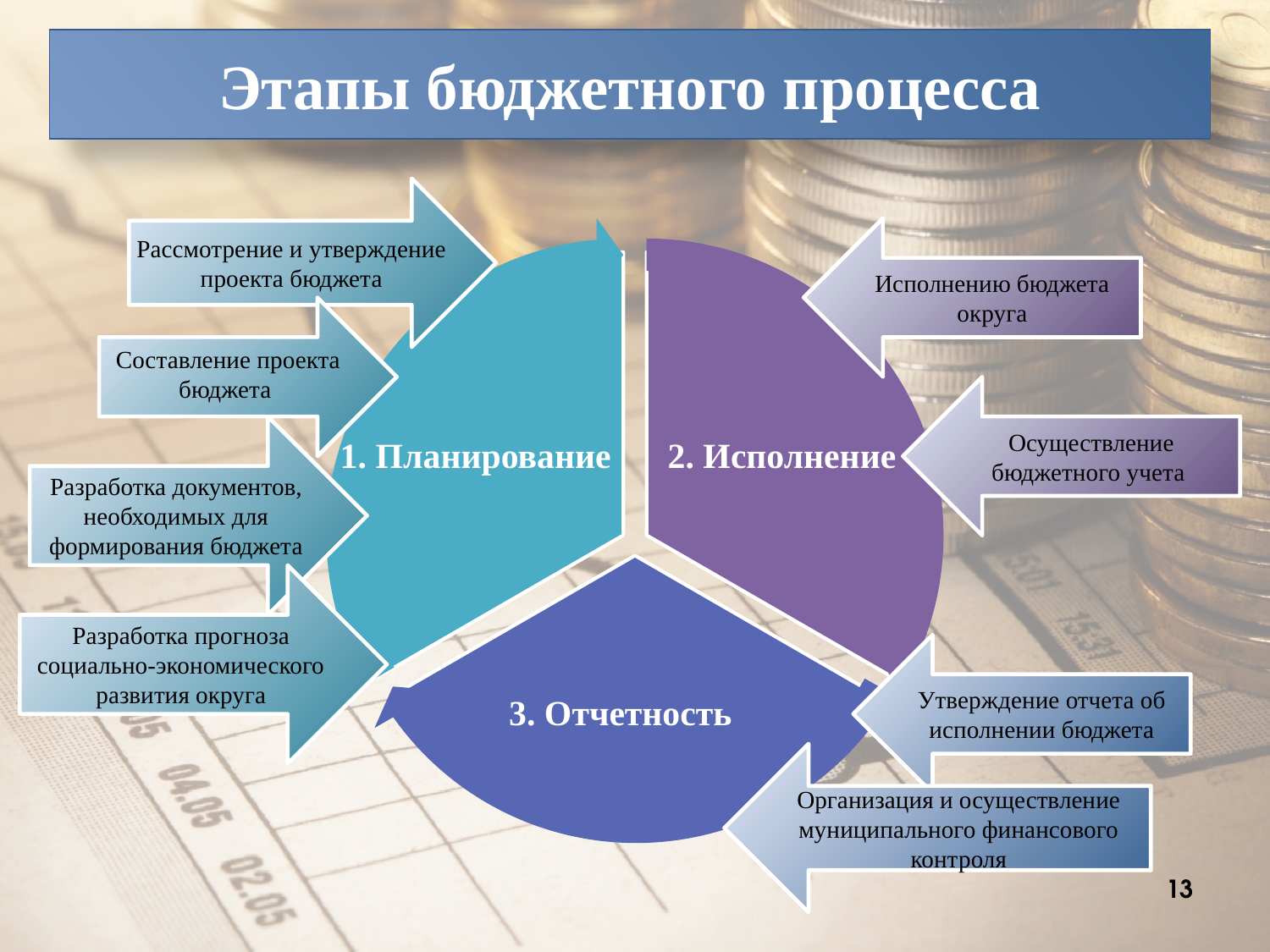

# Этапы бюджетного процесса
Рассмотрение и утверждение проекта бюджета

Исполнению бюджета округа
Составление проекта бюджета
Осуществление бюджетного учета
Разработка документов, необходимых для формирования бюджета
1. Планирование
2. Исполнение
Разработка прогноза социально-экономического развития округа
Утверждение отчета об исполнении бюджета
3. Отчетность
Организация и осуществление муниципального финансового контроля
13